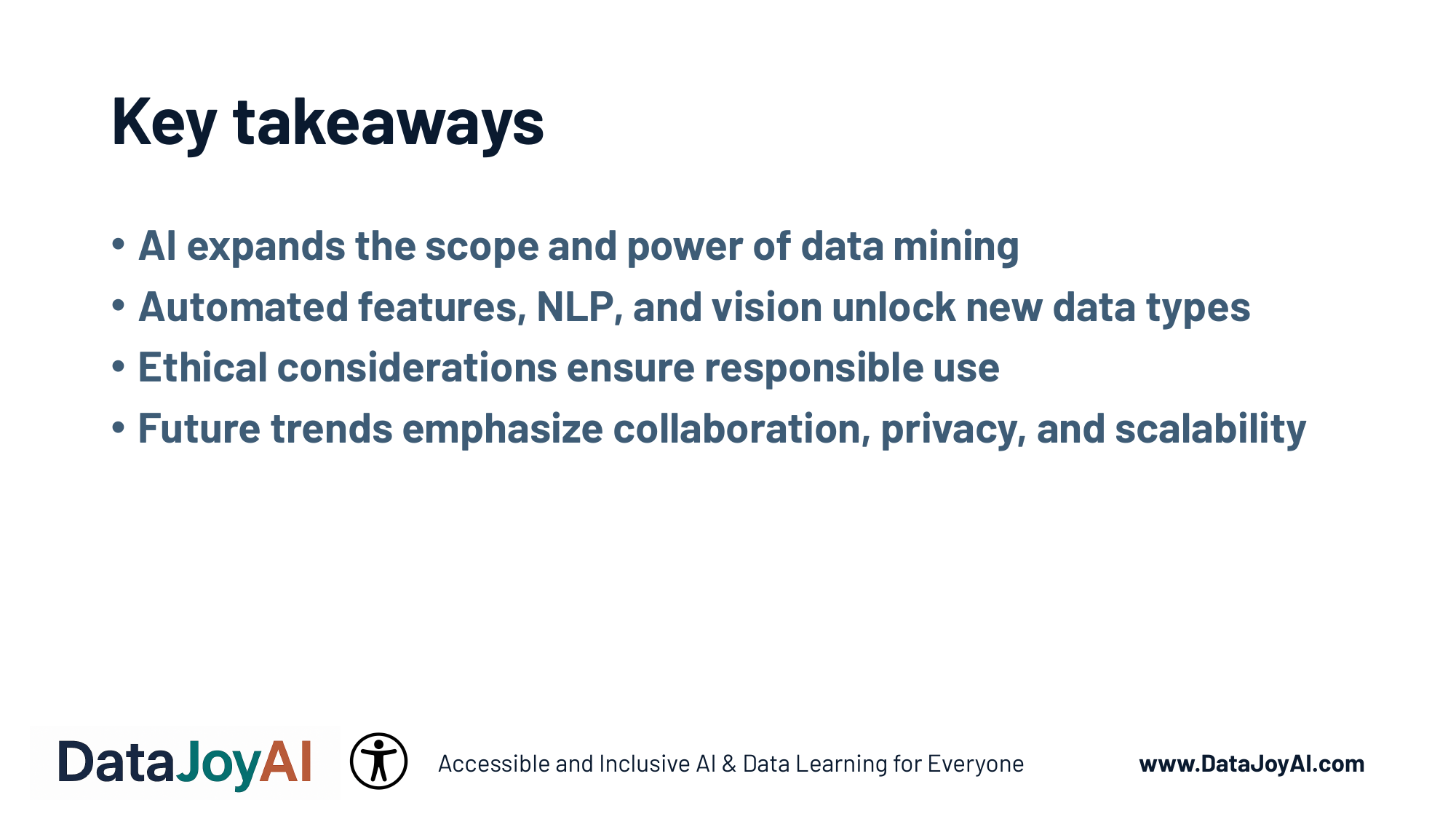

# Key takeaways
AI expands the scope and power of data mining
Automated features, NLP, and vision unlock new data types
Ethical considerations ensure responsible use
Future trends emphasize collaboration, privacy, and scalability